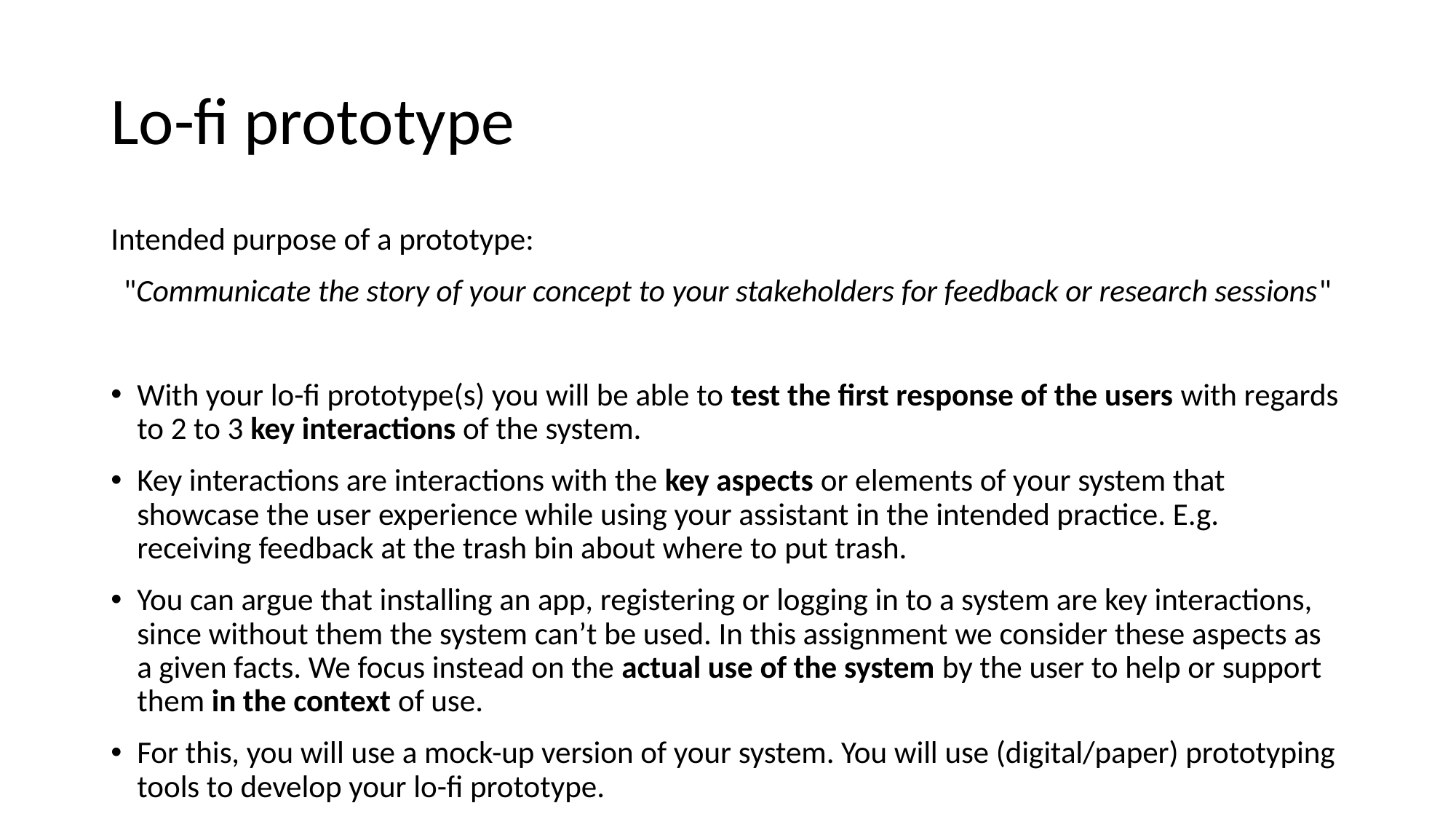

# Lo-fi prototype
Intended purpose of a prototype:
"Communicate the story of your concept to your stakeholders for feedback or research sessions"

With your lo-fi prototype(s) you will be able to test the first response of the users with regards to 2 to 3 key interactions of the system.
Key interactions are interactions with the key aspects or elements of your system that showcase the user experience while using your assistant in the intended practice. E.g. receiving feedback at the trash bin about where to put trash.
You can argue that installing an app, registering or logging in to a system are key interactions, since without them the system can’t be used. In this assignment we consider these aspects as a given facts. We focus instead on the actual use of the system by the user to help or support them in the context of use.
For this, you will use a mock-up version of your system. You will use (digital/paper) prototyping tools to develop your lo-fi prototype.